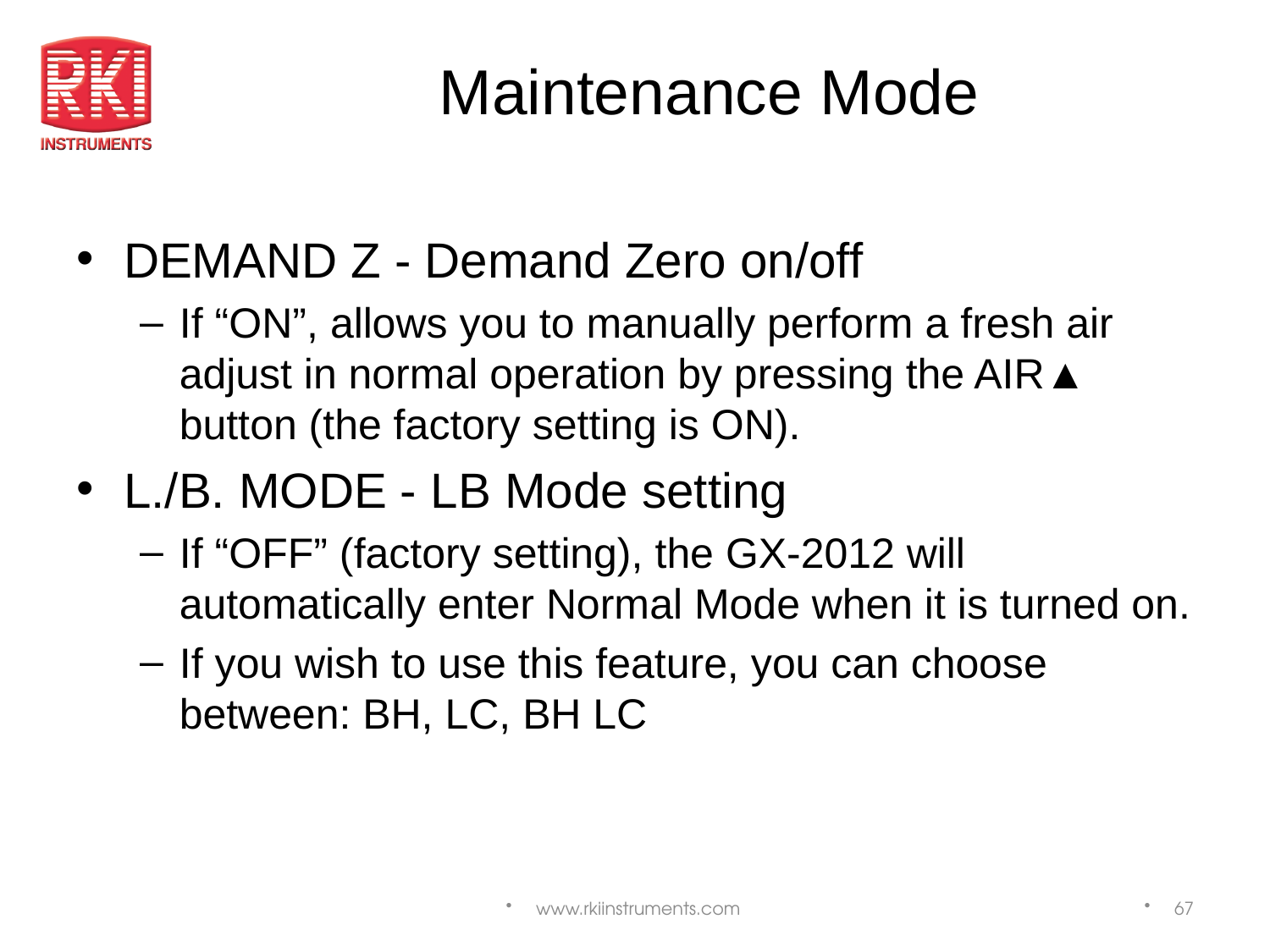

# Maintenance Mode
DEMAND Z - Demand Zero on/off
If “ON”, allows you to manually perform a fresh air adjust in normal operation by pressing the AIR▲ button (the factory setting is ON).
L./B. MODE - LB Mode setting
If “OFF” (factory setting), the GX-2012 will automatically enter Normal Mode when it is turned on.
If you wish to use this feature, you can choose between: BH, LC, BH LC
www.rkiinstruments.com
67